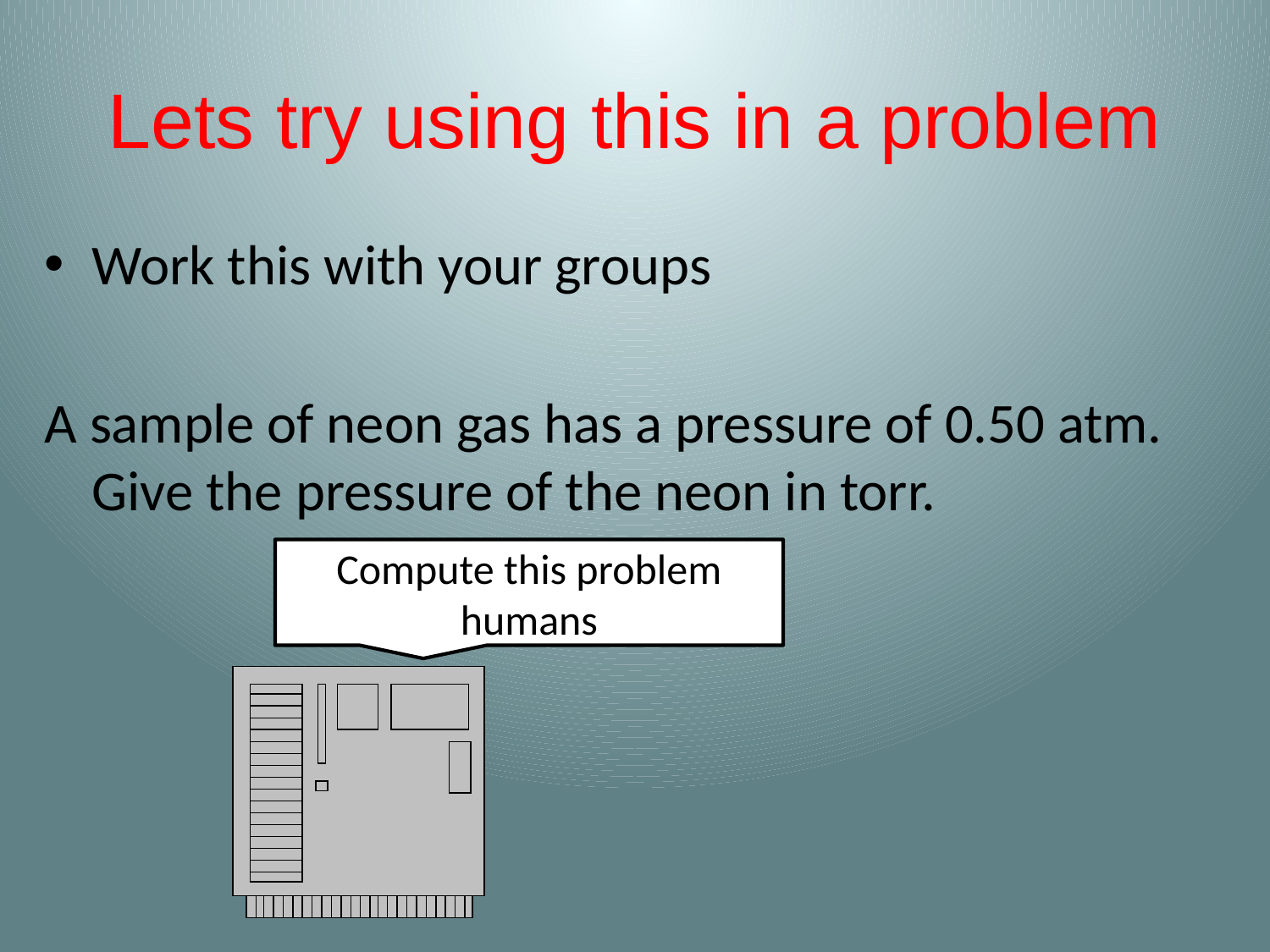

# Lets try using this in a problem
Work this with your groups

A sample of neon gas has a pressure of 0.50 atm. Give the pressure of the neon in torr.

Compute this problem humans